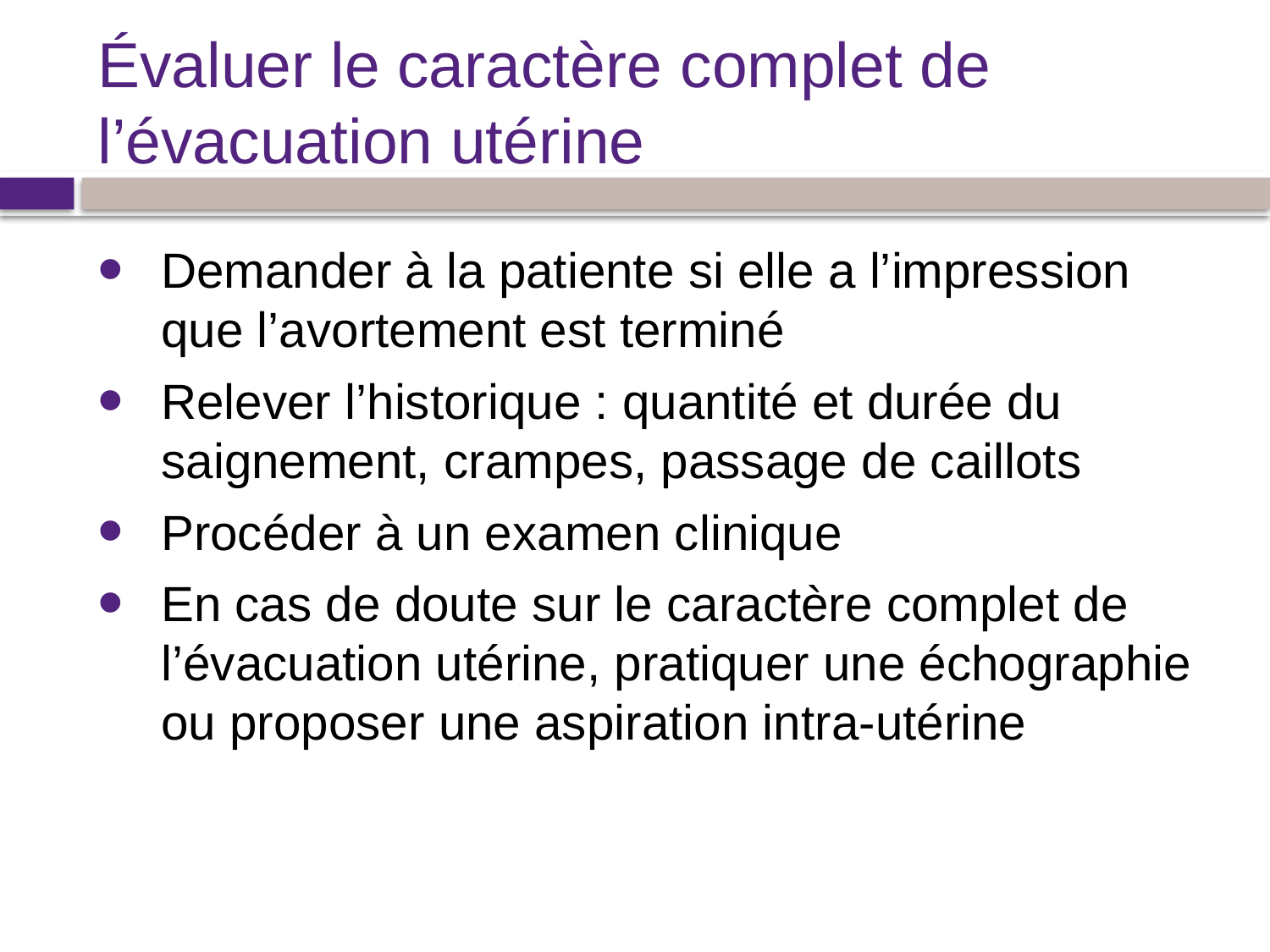

# Évaluer le caractère complet de l’évacuation utérine
Demander à la patiente si elle a l’impression que l’avortement est terminé
Relever l’historique : quantité et durée du saignement, crampes, passage de caillots
Procéder à un examen clinique
En cas de doute sur le caractère complet de l’évacuation utérine, pratiquer une échographie ou proposer une aspiration intra-utérine